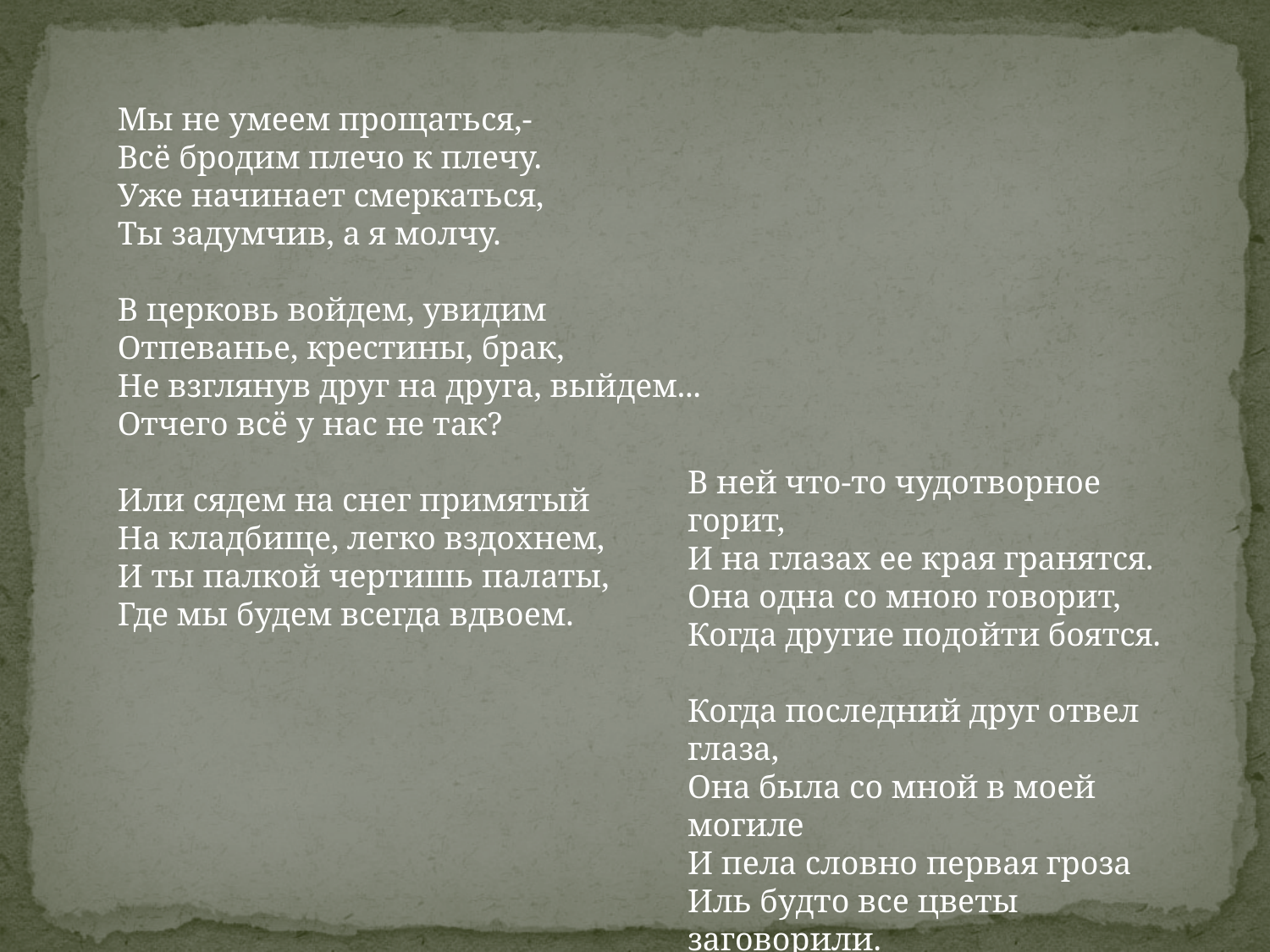

Мы не умеем прощаться,-
Всё бродим плечо к плечу.
Уже начинает смеркаться,
Ты задумчив, а я молчу.

В церковь войдем, увидим
Отпеванье, крестины, брак,
Не взглянув друг на друга, выйдем...
Отчего всё у нас не так?

Или сядем на снег примятый
На кладбище, легко вздохнем,
И ты палкой чертишь палаты,
Где мы будем всегда вдвоем.

В ней что-то чудотворное горит,
И на глазах ее края гранятся.
Она одна со мною говорит,
Когда другие подойти боятся.

Когда последний друг отвел глаза,
Она была со мной в моей могиле
И пела словно первая гроза
Иль будто все цветы заговорили.